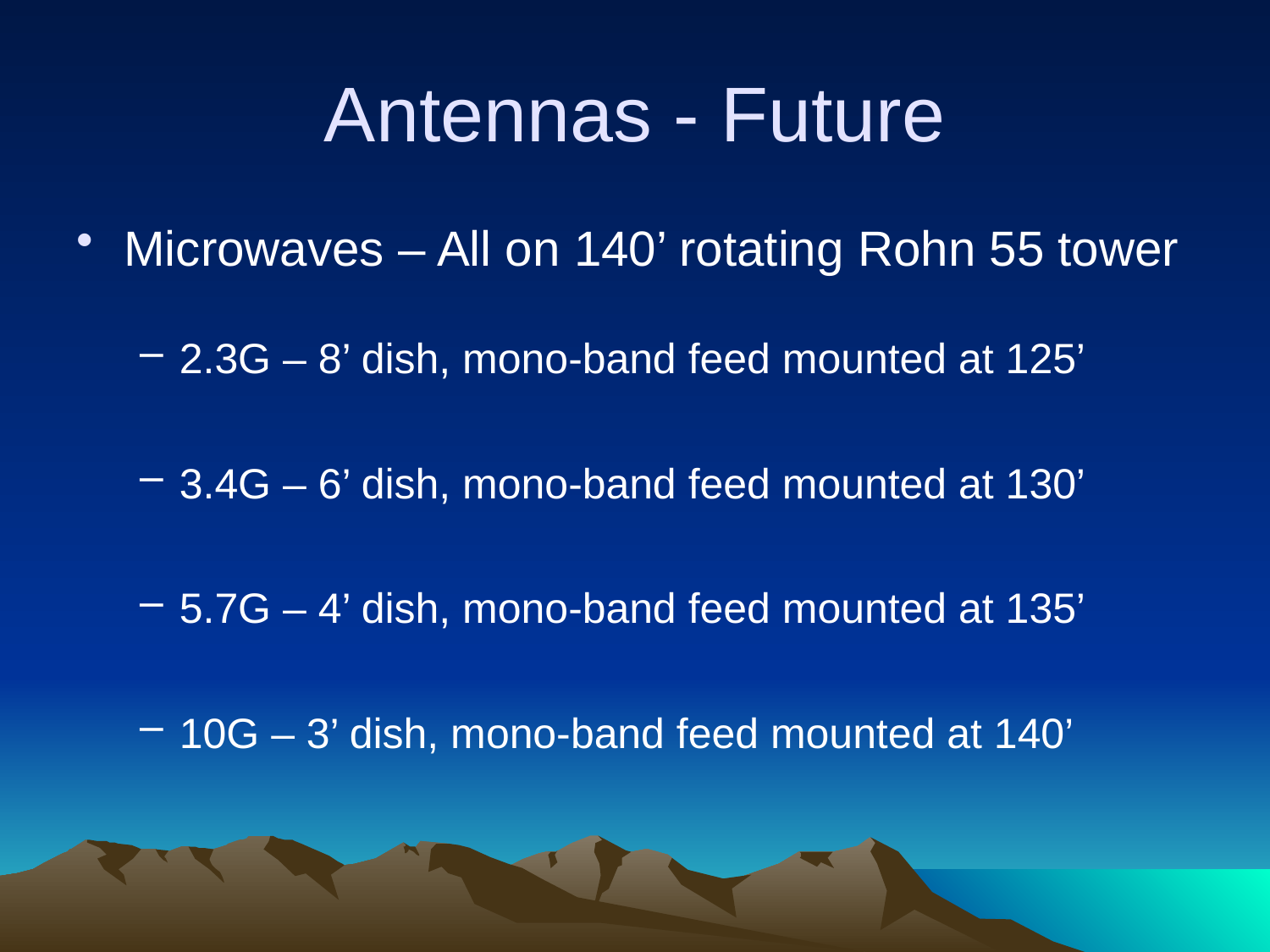

# Antennas - Future
Microwaves – All on 140’ rotating Rohn 55 tower

2.3G – 8’ dish, mono-band feed mounted at 125’

3.4G – 6’ dish, mono-band feed mounted at 130’

5.7G – 4’ dish, mono-band feed mounted at 135’

10G – 3’ dish, mono-band feed mounted at 140’